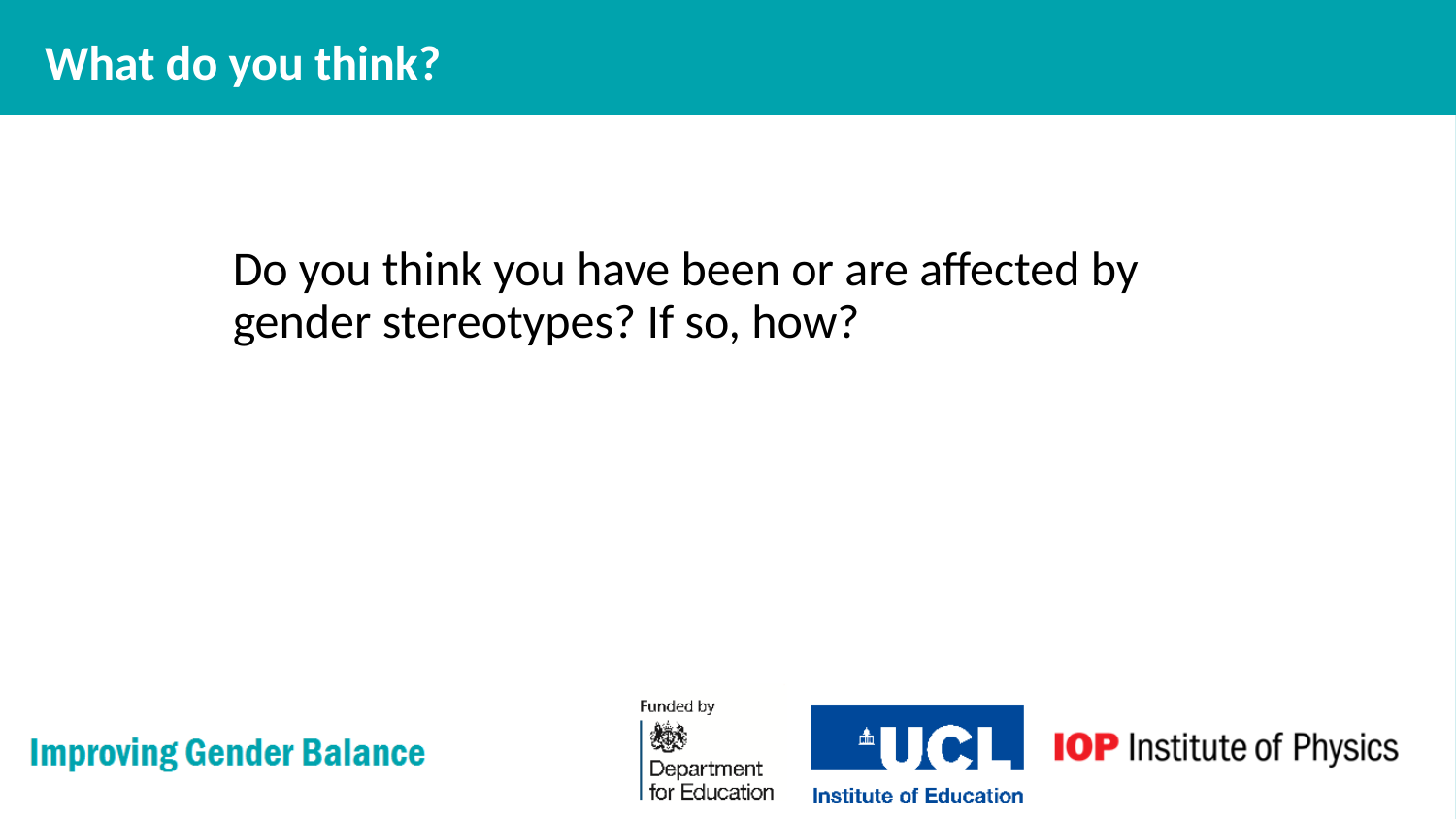

# What do you think?
Do you think you have been or are affected by gender stereotypes? If so, how?